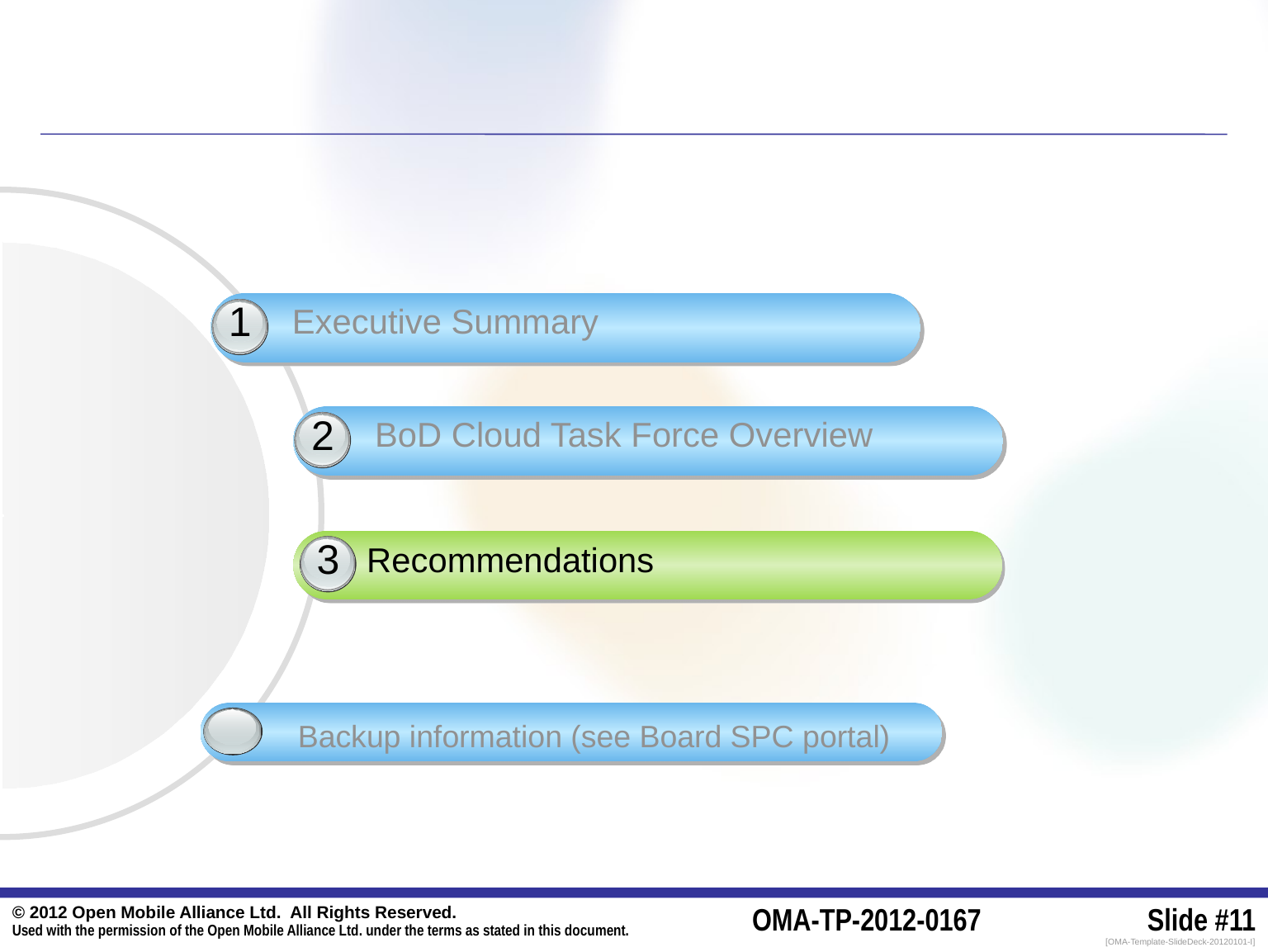

1
Executive Summary

2
BoD Cloud Task Force Overview

3

 Recommendations

Backup information (see Board SPC portal)